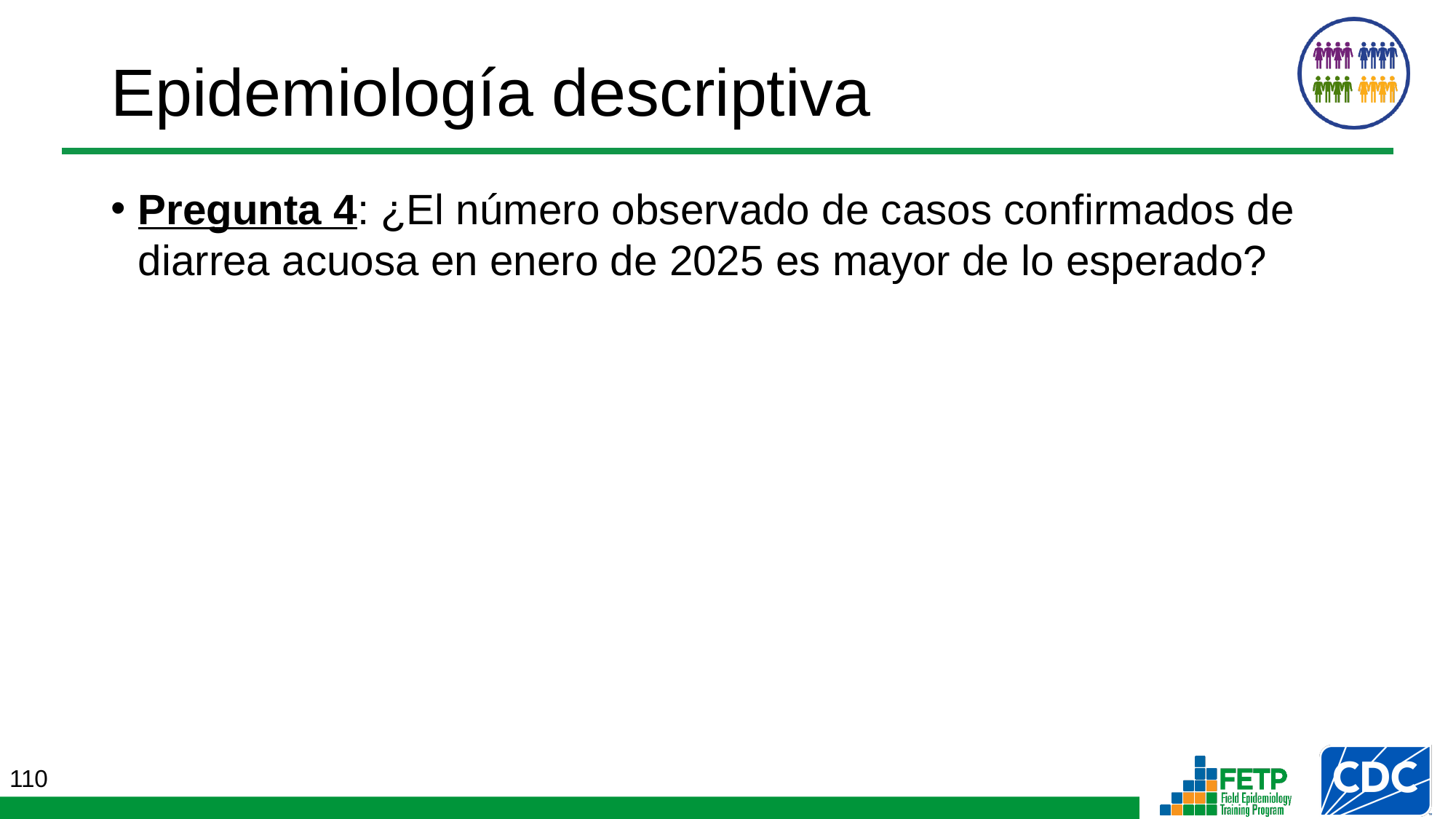

Epidemiología descriptiva

Pregunta 4: ¿El número observado de casos confirmados de diarrea acuosa en enero de 2025 es mayor de lo esperado?